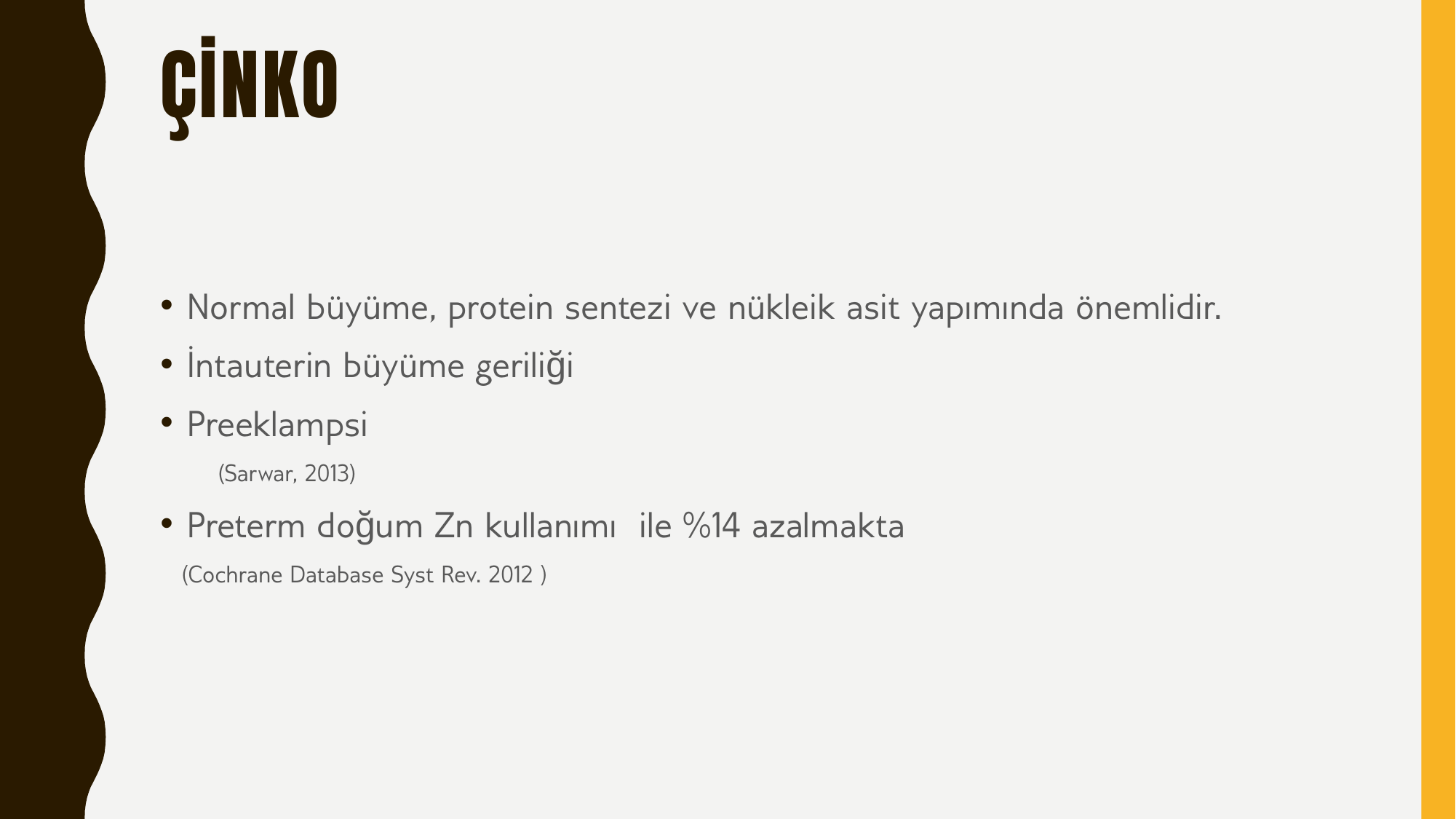

# çinko
Normal büyüme, protein sentezi ve nükleik asit yapımında önemlidir.
İntauterin büyüme geriliği
Preeklampsi
        (Sarwar, 2013)
Preterm doğum Zn kullanımı  ile %14 azalmakta
   (Cochrane Database Syst Rev. 2012 )